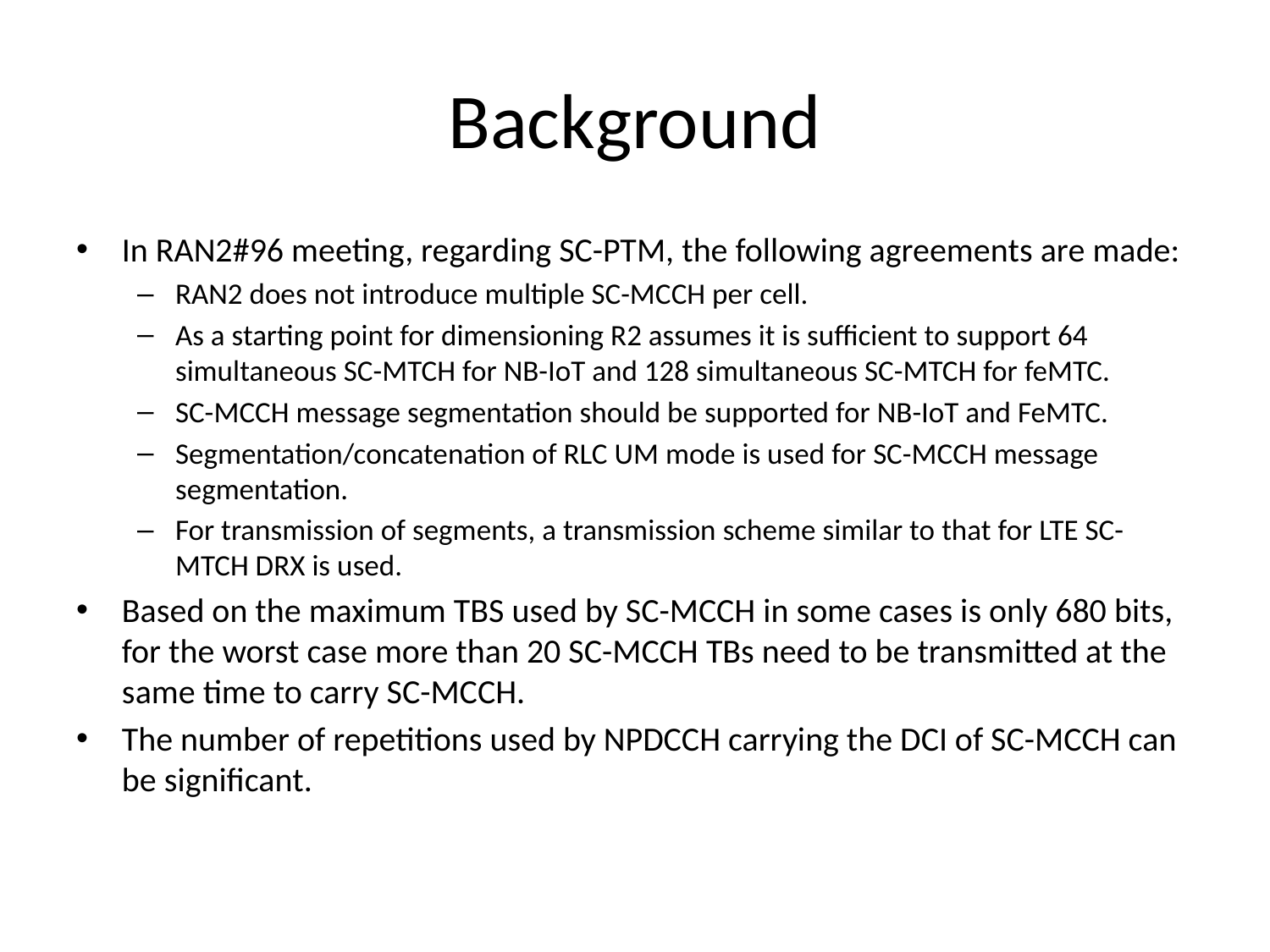

# Background
In RAN2#96 meeting, regarding SC-PTM, the following agreements are made:
RAN2 does not introduce multiple SC-MCCH per cell.
As a starting point for dimensioning R2 assumes it is sufficient to support 64 simultaneous SC-MTCH for NB-IoT and 128 simultaneous SC-MTCH for feMTC.
SC-MCCH message segmentation should be supported for NB-IoT and FeMTC.
Segmentation/concatenation of RLC UM mode is used for SC-MCCH message segmentation.
For transmission of segments, a transmission scheme similar to that for LTE SC-MTCH DRX is used.
Based on the maximum TBS used by SC-MCCH in some cases is only 680 bits, for the worst case more than 20 SC-MCCH TBs need to be transmitted at the same time to carry SC-MCCH.
The number of repetitions used by NPDCCH carrying the DCI of SC-MCCH can be significant.